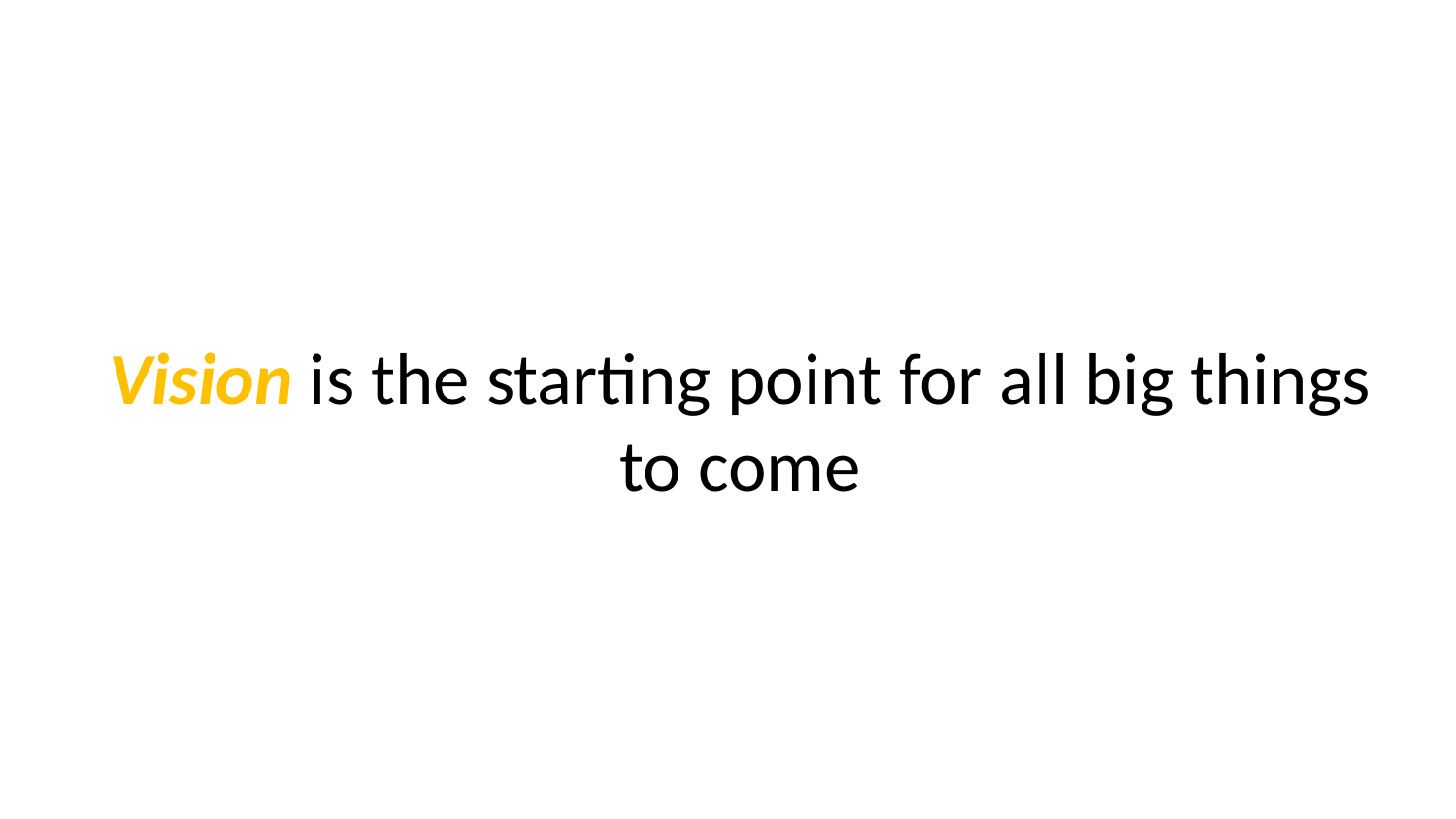

Vision is the starting point for all big things to come